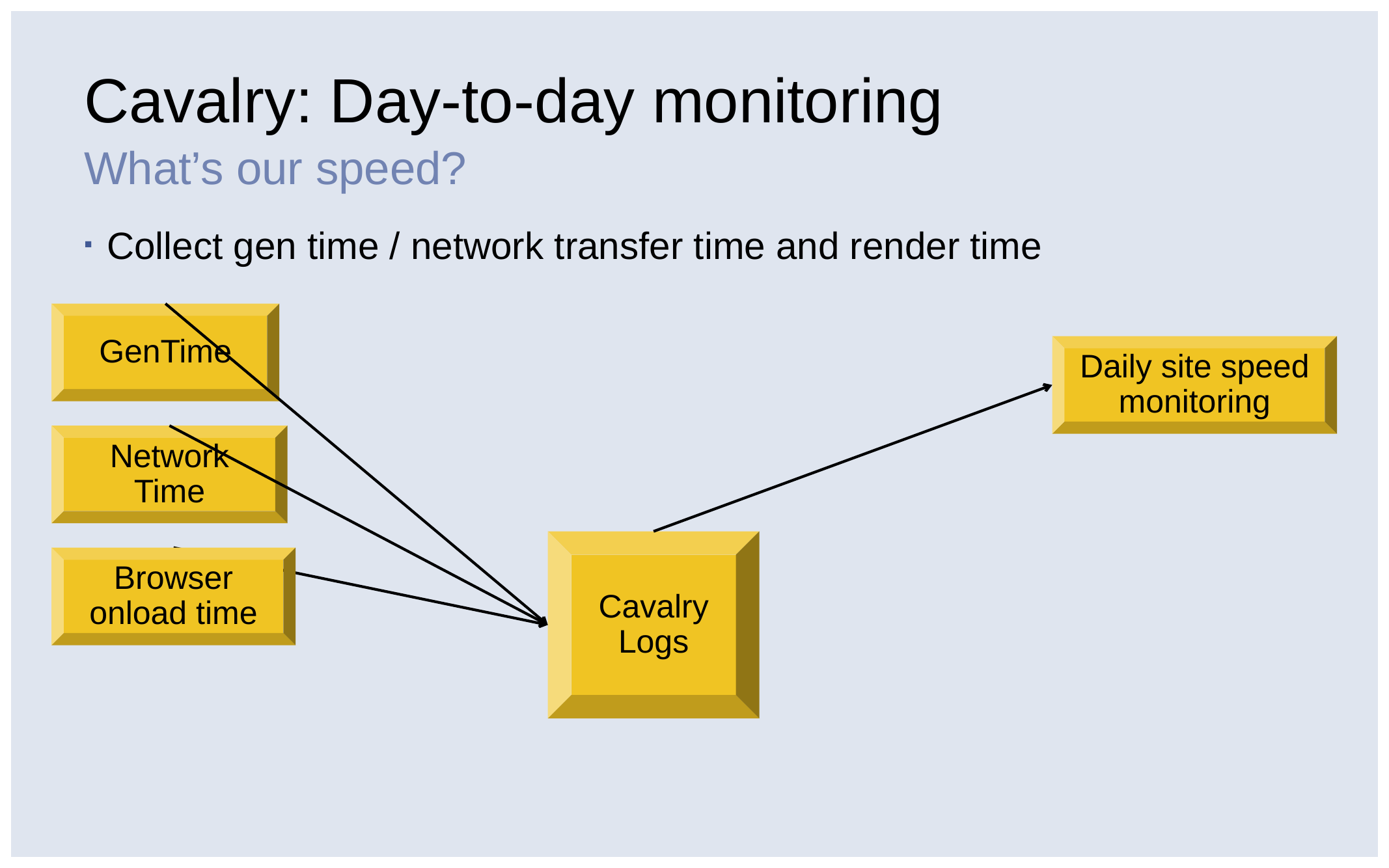

# Cavalry: Day-to-day monitoring
What’s our speed?
Collect gen time / network transfer time and render time
GenTime
Daily site speed monitoring
Network Time
Cavalry Logs
Browser onload time